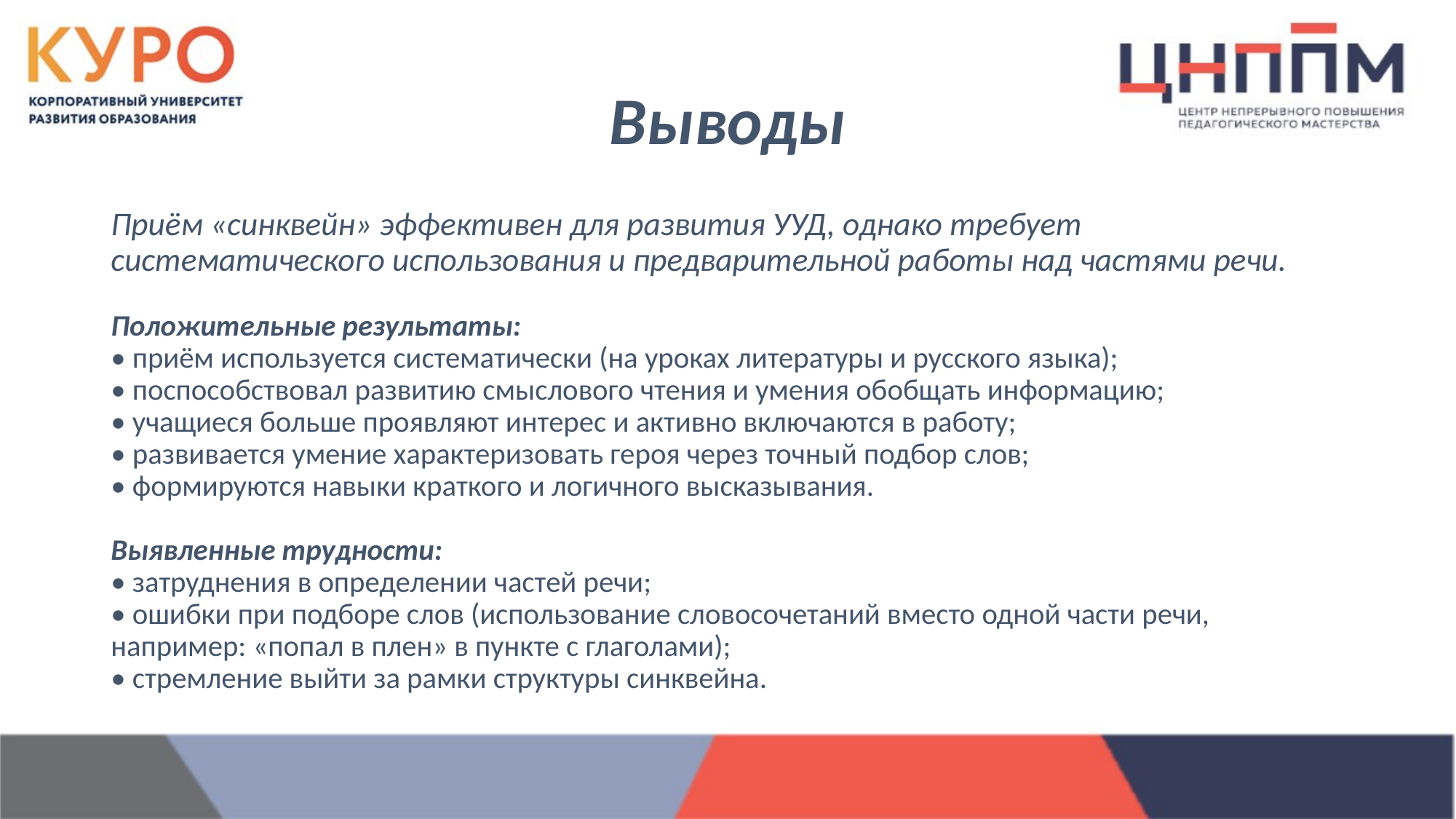

# Выводы
Приём «синквейн» эффективен для развития УУД, однако требует систематического использования и предварительной работы над частями речи.
Положительные результаты:
• приём используется систематически (на уроках литературы и русского языка);
• поспособствовал развитию смыслового чтения и умения обобщать информацию;
• учащиеся больше проявляют интерес и активно включаются в работу;
• развивается умение характеризовать героя через точный подбор слов;
• формируются навыки краткого и логичного высказывания.
Выявленные трудности:
• затруднения в определении частей речи;
• ошибки при подборе слов (использование словосочетаний вместо одной части речи, например: «попал в плен» в пункте с глаголами);
• стремление выйти за рамки структуры синквейна.